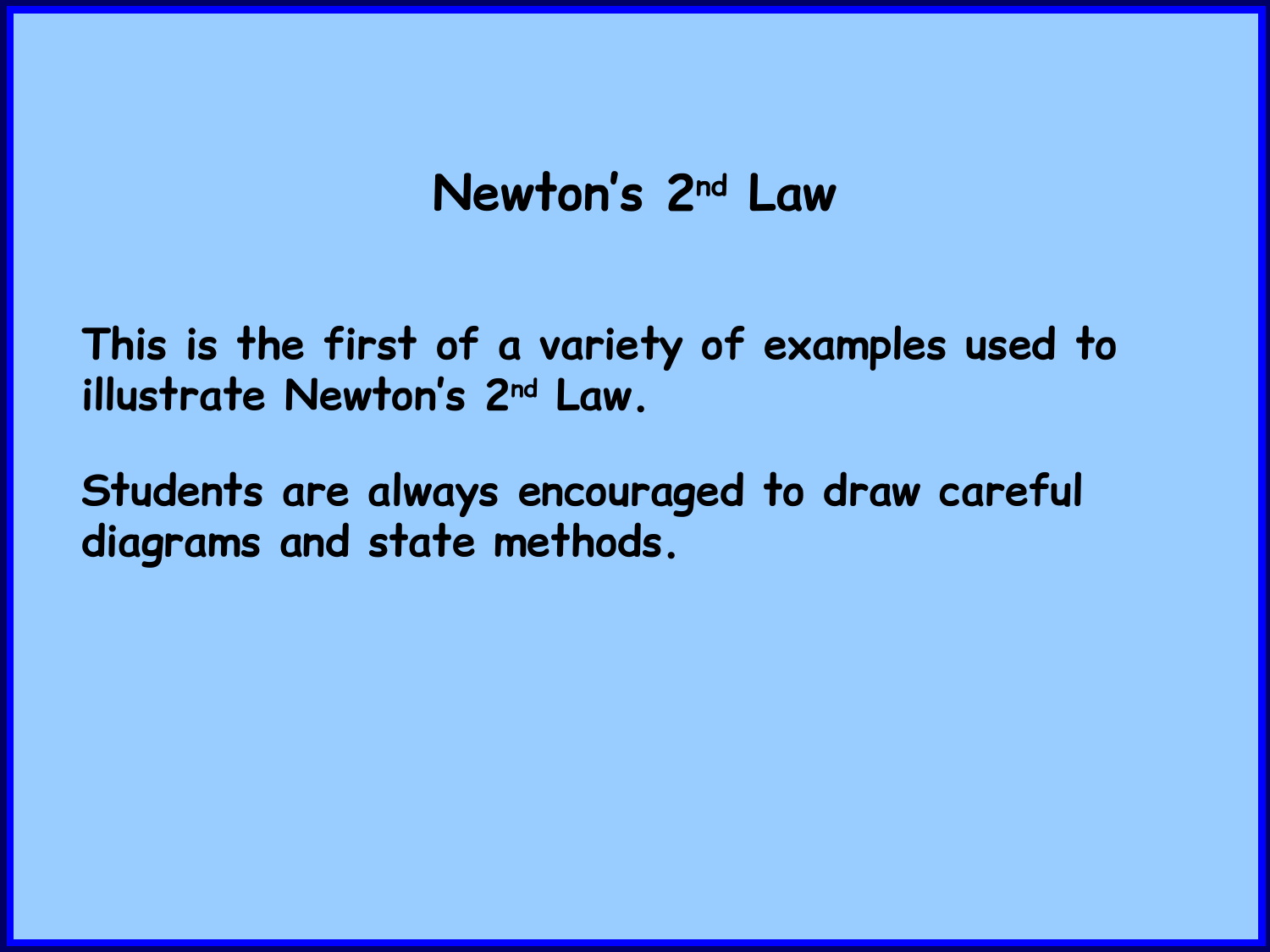

Newton’s 2nd Law
This is the first of a variety of examples used to illustrate Newton’s 2nd Law.
Students are always encouraged to draw careful diagrams and state methods.